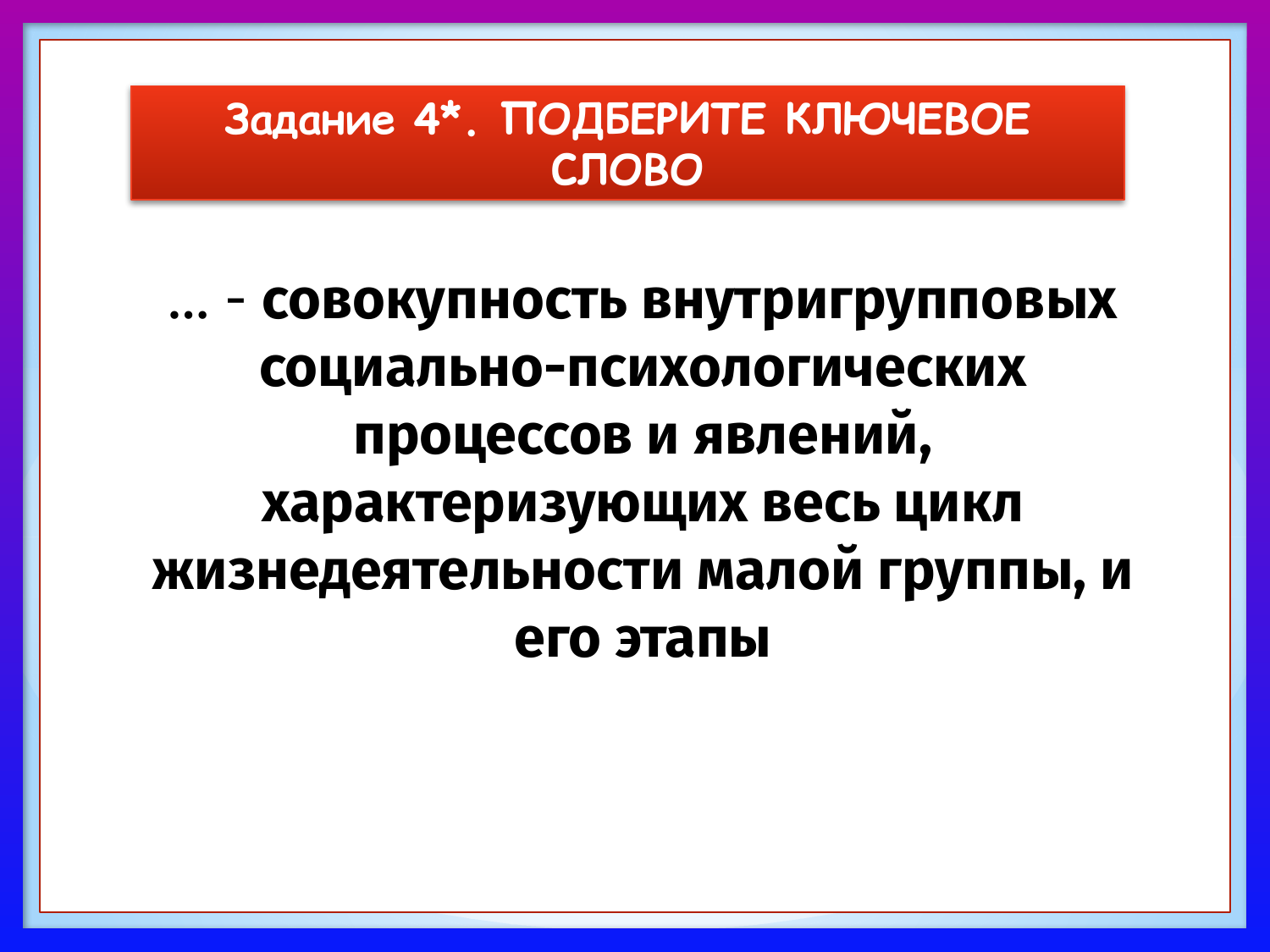

Задание 4*. ПОДБЕРИТЕ КЛЮЧЕВОЕ СЛОВО
… - совокупность внутригрупповых социально-психологических процессов и явлений, характеризующих весь цикл жизнедеятельности малой группы, и его этапы